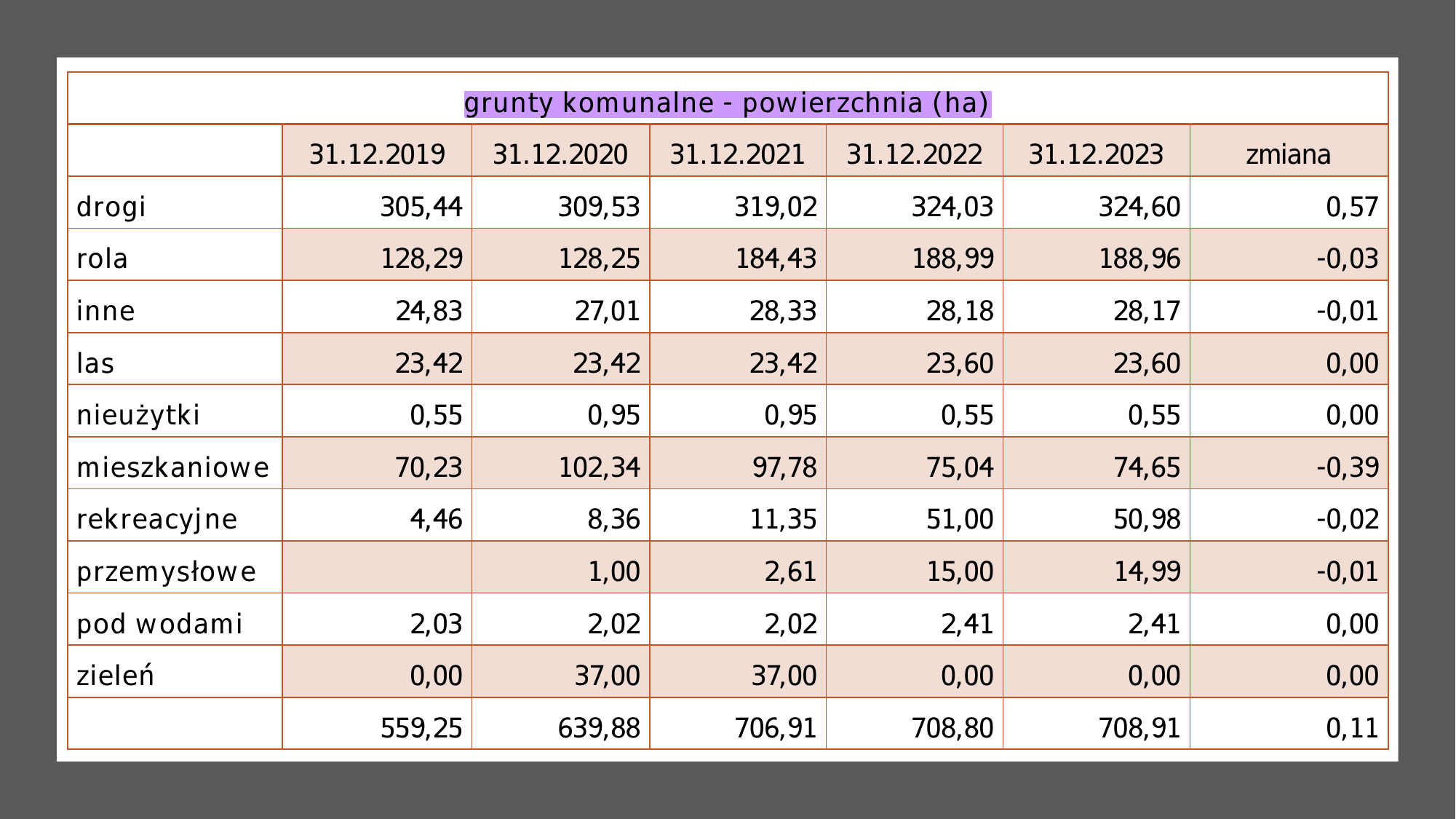

| grunty komunalne - powierzchnia (ha) |  |  |  |  |  |  |
| --- | --- | --- | --- | --- | --- | --- |
|  | 31.12.2019 | 31.12.2020 | 31.12.2021 | 31.12.2022 | 31.12.2023 | zmiana |
| drogi | 305,44 | 309,53 | 319,02 | 324,03 | 324,60 | 0,57 |
| rola | 128,29 | 128,25 | 184,43 | 188,99 | 188,96 | -0,03 |
| inne | 24,83 | 27,01 | 28,33 | 28,18 | 28,17 | -0,01 |
| las | 23,42 | 23,42 | 23,42 | 23,60 | 23,60 | 0,00 |
| nieużytki | 0,55 | 0,95 | 0,95 | 0,55 | 0,55 | 0,00 |
| mieszkaniowe | 70,23 | 102,34 | 97,78 | 75,04 | 74,65 | -0,39 |
| rekreacyjne | 4,46 | 8,36 | 11,35 | 51,00 | 50,98 | -0,02 |
| przemysłowe |  | 1,00 | 2,61 | 15,00 | 14,99 | -0,01 |
| pod wodami | 2,03 | 2,02 | 2,02 | 2,41 | 2,41 | 0,00 |
| zieleń | 0,00 | 37,00 | 37,00 | 0,00 | 0,00 | 0,00 |
|  | 559,25 | 639,88 | 706,91 | 708,80 | 708,91 | 0,11 |